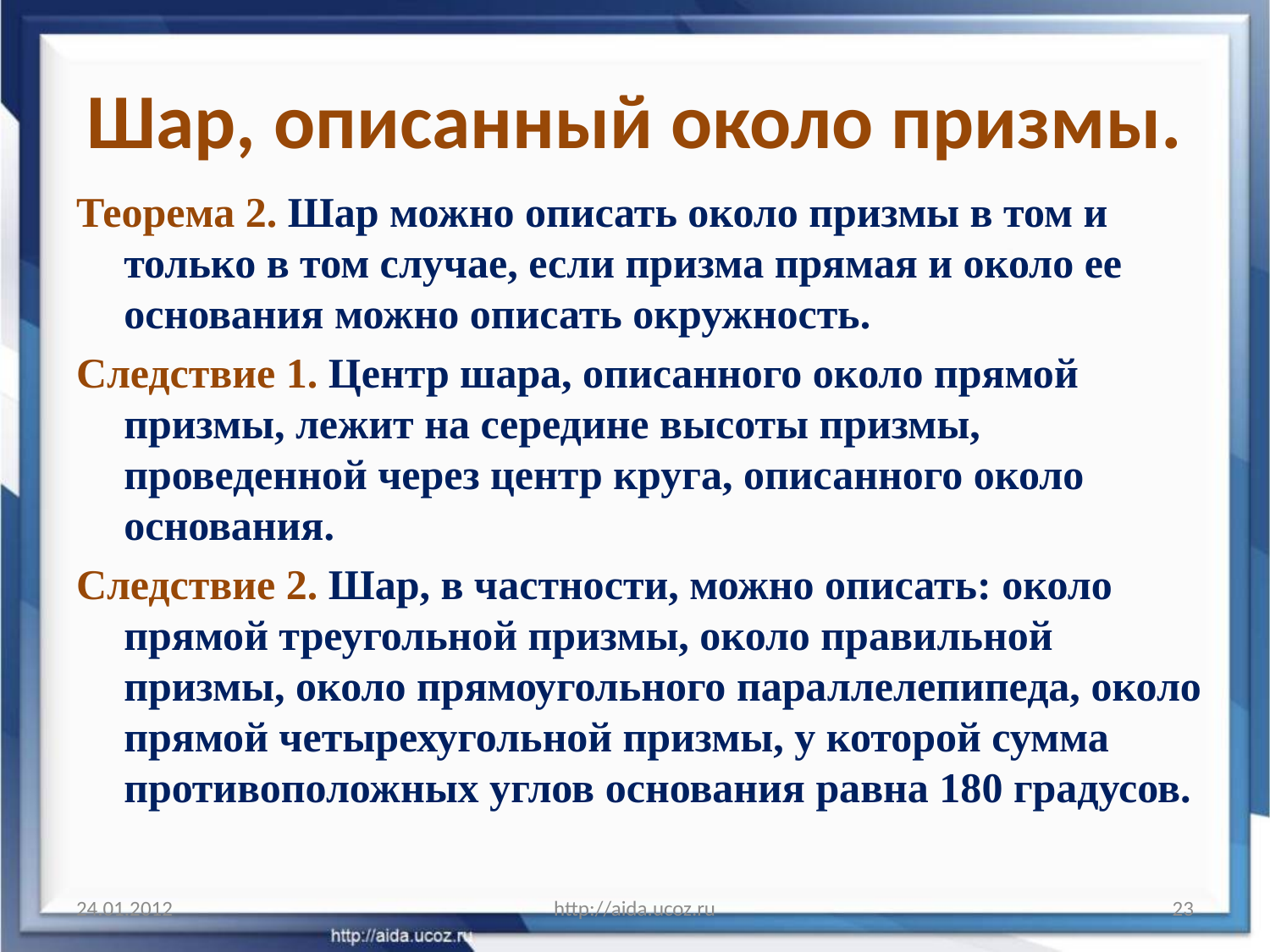

# Шар, описанный около призмы.
Теорема 2. Шар можно описать около призмы в том и только в том случае, если призма прямая и около ее основания можно описать окружность.
Следствие 1. Центр шара, описанного около прямой призмы, лежит на середине высоты призмы, проведенной через центр круга, описанного около основания.
Следствие 2. Шар, в частности, можно описать: около прямой треугольной призмы, около правильной призмы, около прямоугольного параллелепипеда, около прямой четырехугольной призмы, у которой сумма противоположных углов основания равна 180 градусов.
24.01.2012
http://aida.ucoz.ru
23